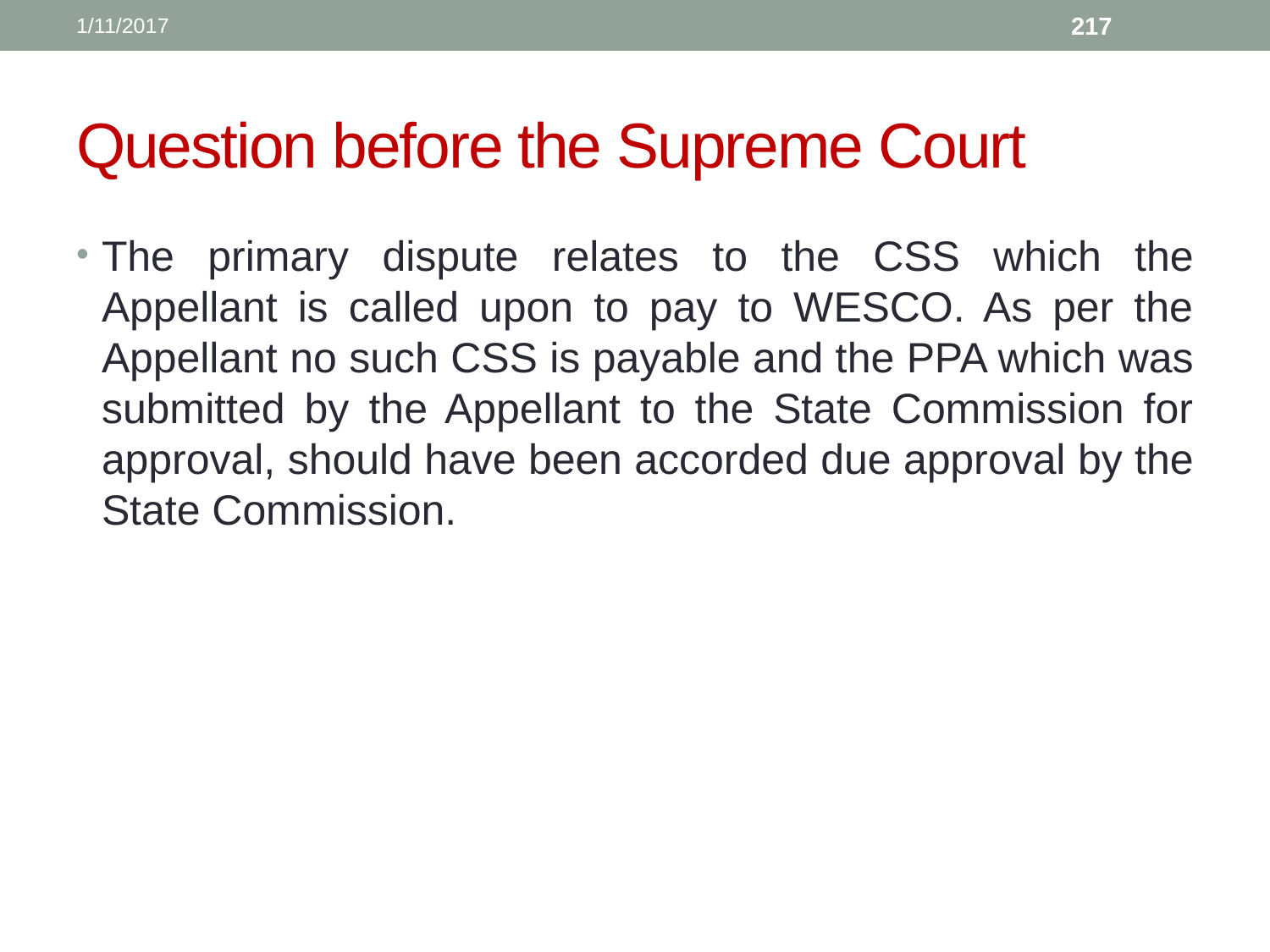

1/11/2017
217
# Question before the Supreme Court
The primary dispute relates to the CSS which the Appellant is called upon to pay to WESCO. As per the Appellant no such CSS is payable and the PPA which was submitted by the Appellant to the State Commission for approval, should have been accorded due approval by the State Commission.